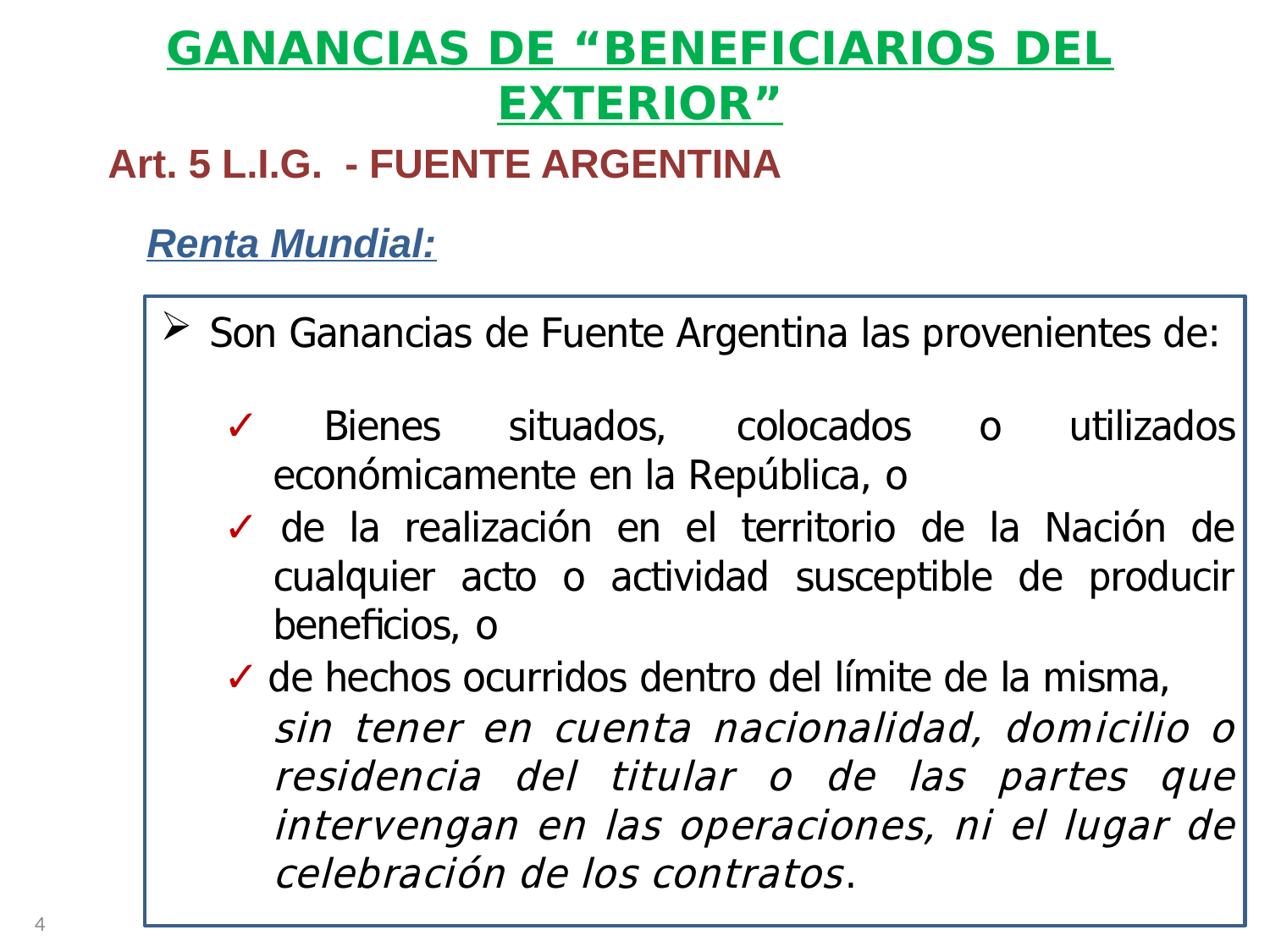

# Ganancias de “Beneficiarios del Exterior”
Art. 5 L.I.G.  - FUENTE ARGENTINA
Renta Mundial:

Son Ganancias de Fuente Argentina las provenientes de:
✓ Bienes situados, colocados o utilizados económicamente en la República, o
✓ de la realización en el territorio de la Nación de cualquier acto o actividad susceptible de producir beneficios, o
✓ de hechos ocurridos dentro del límite de la misma,
	sin tener en cuenta nacionalidad, domicilio o residencia del titular o de las partes que intervengan en las operaciones, ni el lugar de celebración de los contratos.
4